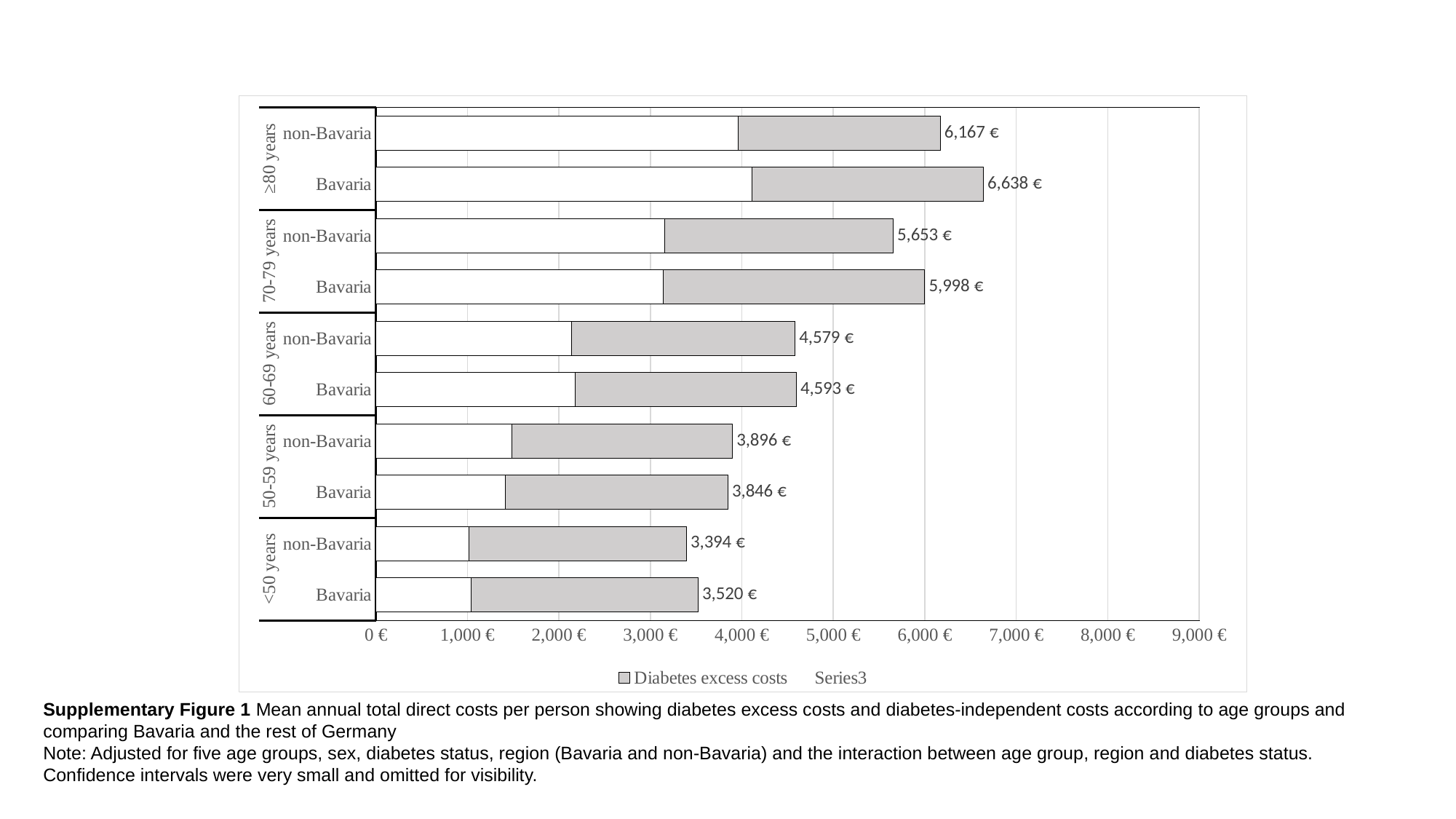

### Chart

| Category | Diabetes-independent costs | Diabetes excess costs |  |
|---|---|---|---|
| Bavaria | 1044.86 | 2475.62 | 3520.4799999999996 |
| non-Bavaria | 1016.37 | 2378.09 | 3394.46 |
| Bavaria | 1413.64 | 2432.1400000000003 | 3845.7800000000007 |
| non-Bavaria | 1489.74 | 2406.1099999999997 | 3895.8499999999995 |
| Bavaria | 2175.24 | 2418.1400000000003 | 4593.38 |
| non-Bavaria | 2136.53 | 2442.78 | 4579.31 |
| Bavaria | 3141.95 | 2856.08 | 5998.03 |
| non-Bavaria | 3157.82 | 2494.69 | 5652.51 |
| Bavaria | 4108.12 | 2529.9700000000003 | 6638.09 |
| non-Bavaria | 3961.56 | 2205.48 | 6167.04 |
Supplementary Figure 1 Mean annual total direct costs per person showing diabetes excess costs and diabetes-independent costs according to age groups and comparing Bavaria and the rest of Germany
Note: Adjusted for five age groups, sex, diabetes status, region (Bavaria and non-Bavaria) and the interaction between age group, region and diabetes status. Confidence intervals were very small and omitted for visibility.